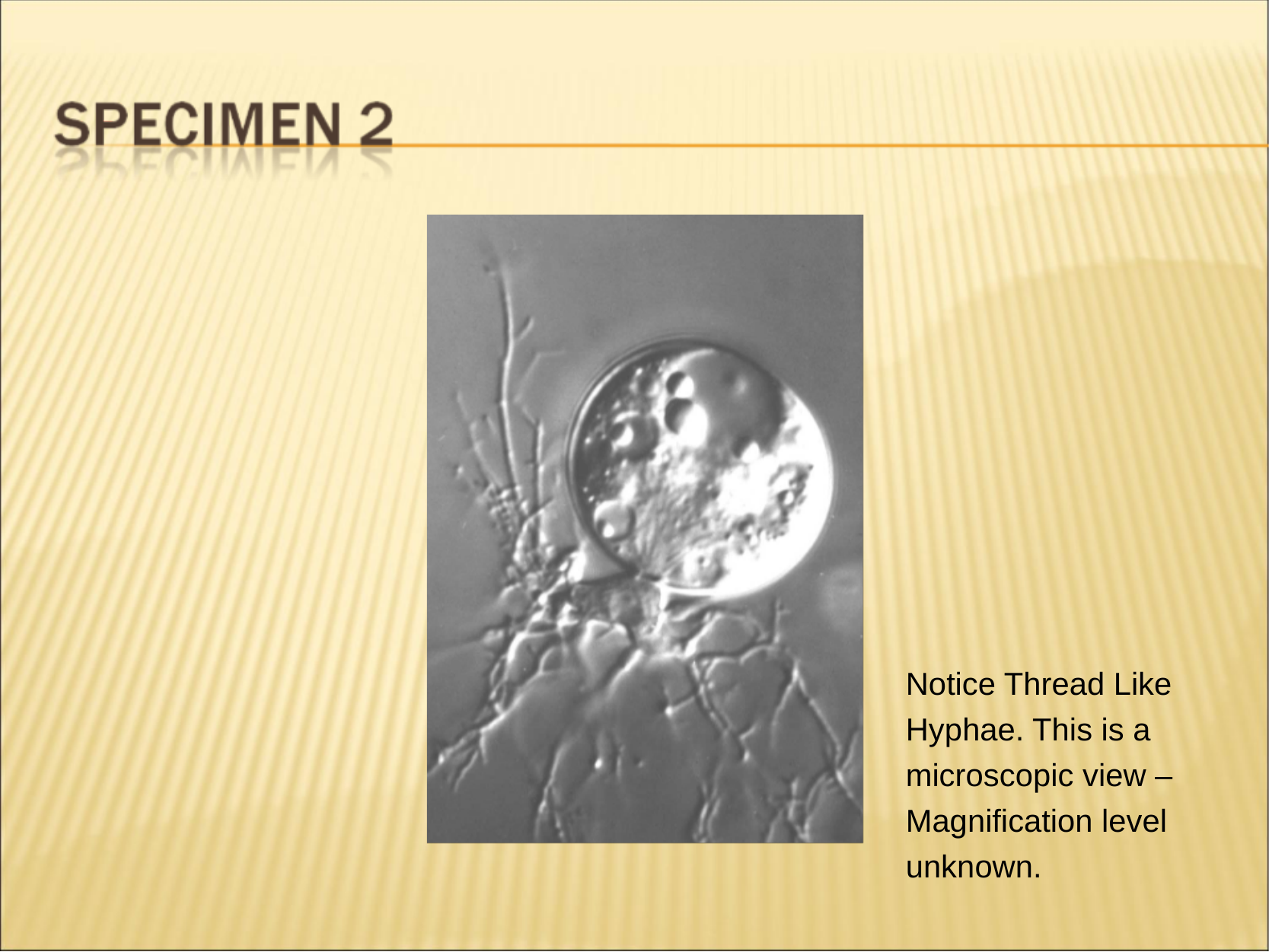

Notice Thread Like Hyphae. This is a microscopic view – Magnification level unknown.